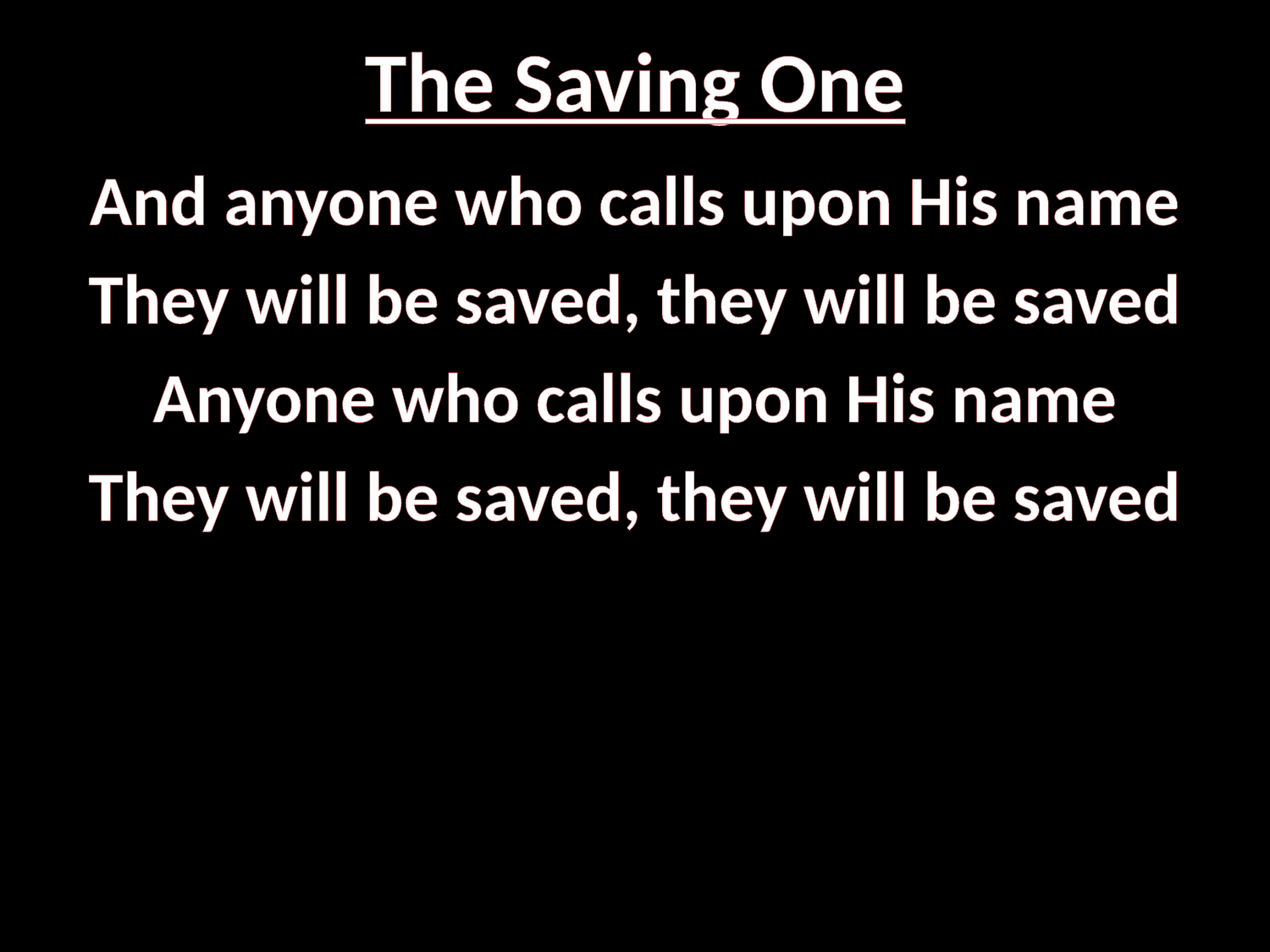

# The Saving One
And anyone who calls upon His name
They will be saved, they will be saved
Anyone who calls upon His name
They will be saved, they will be saved